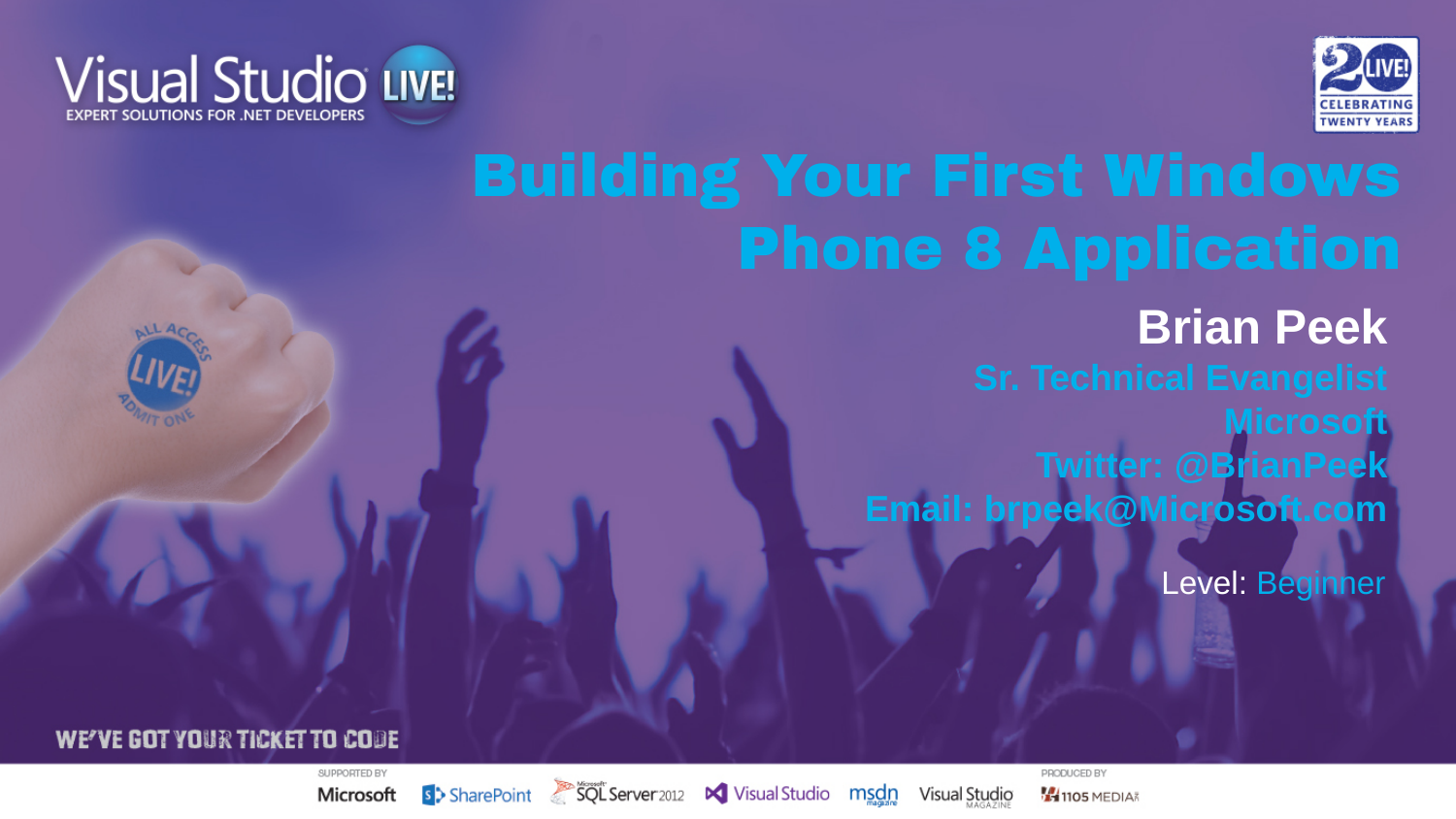

Building Your First Windows Phone 8 Application
Brian Peek
Sr. Technical Evangelist
Microsoft
Twitter: @BrianPeek
Email: brpeek@Microsoft.com

Level: Beginner